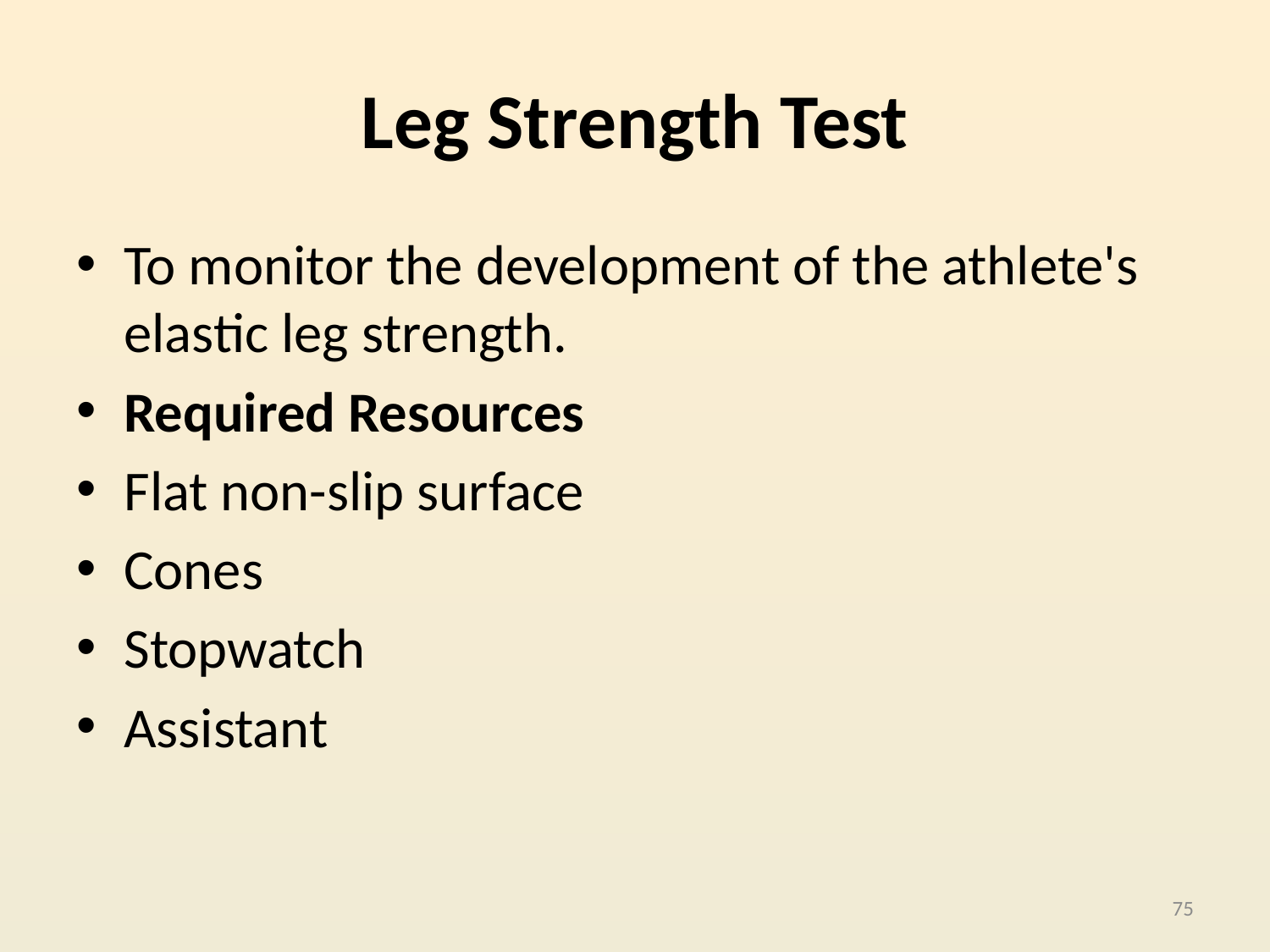

# Leg Strength Test
To monitor the development of the athlete's elastic leg strength.
Required Resources
Flat non-slip surface
Cones
Stopwatch
Assistant

75